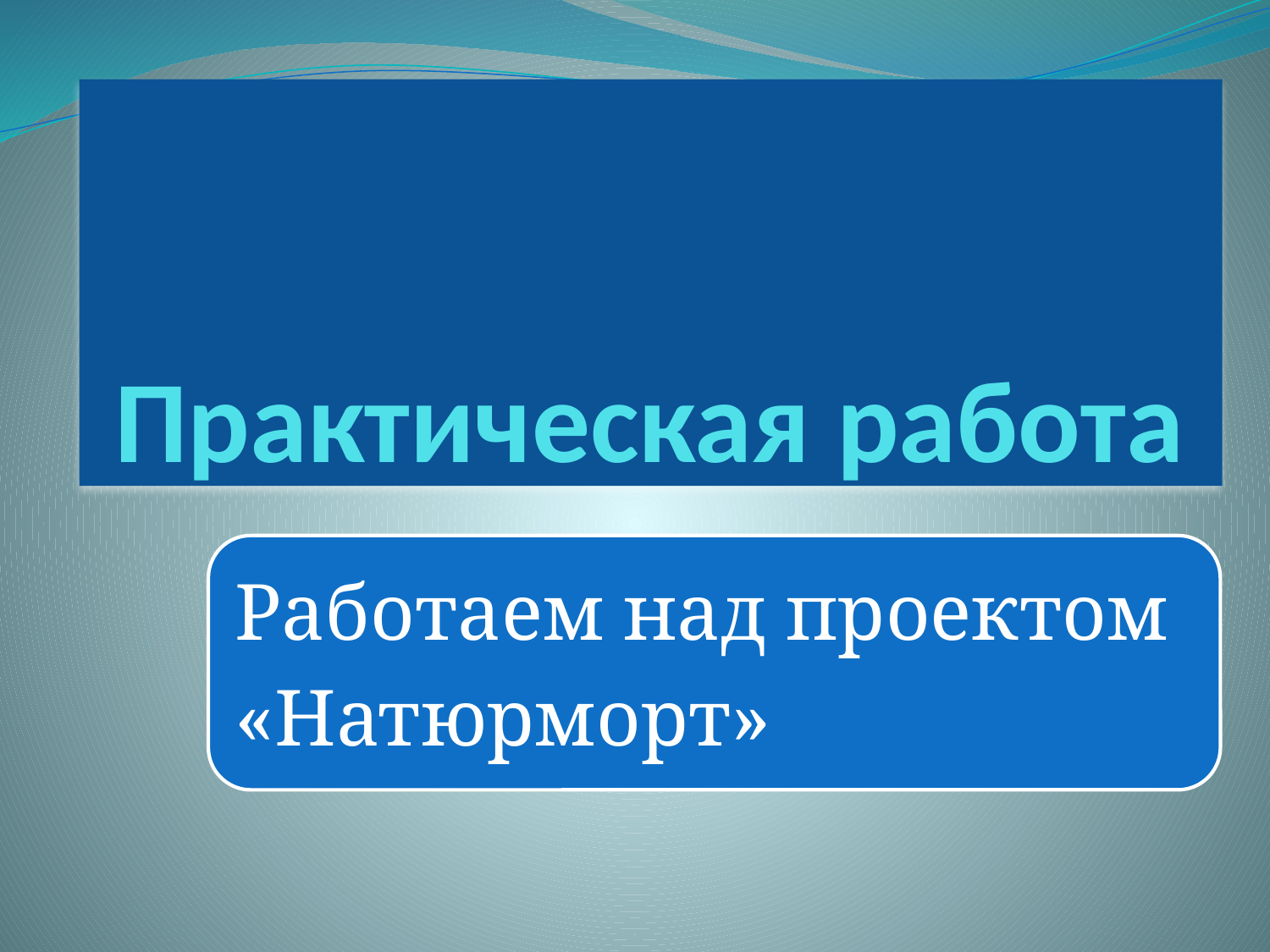

# Практическая работа

Работаем над проектом «Натюрморт»